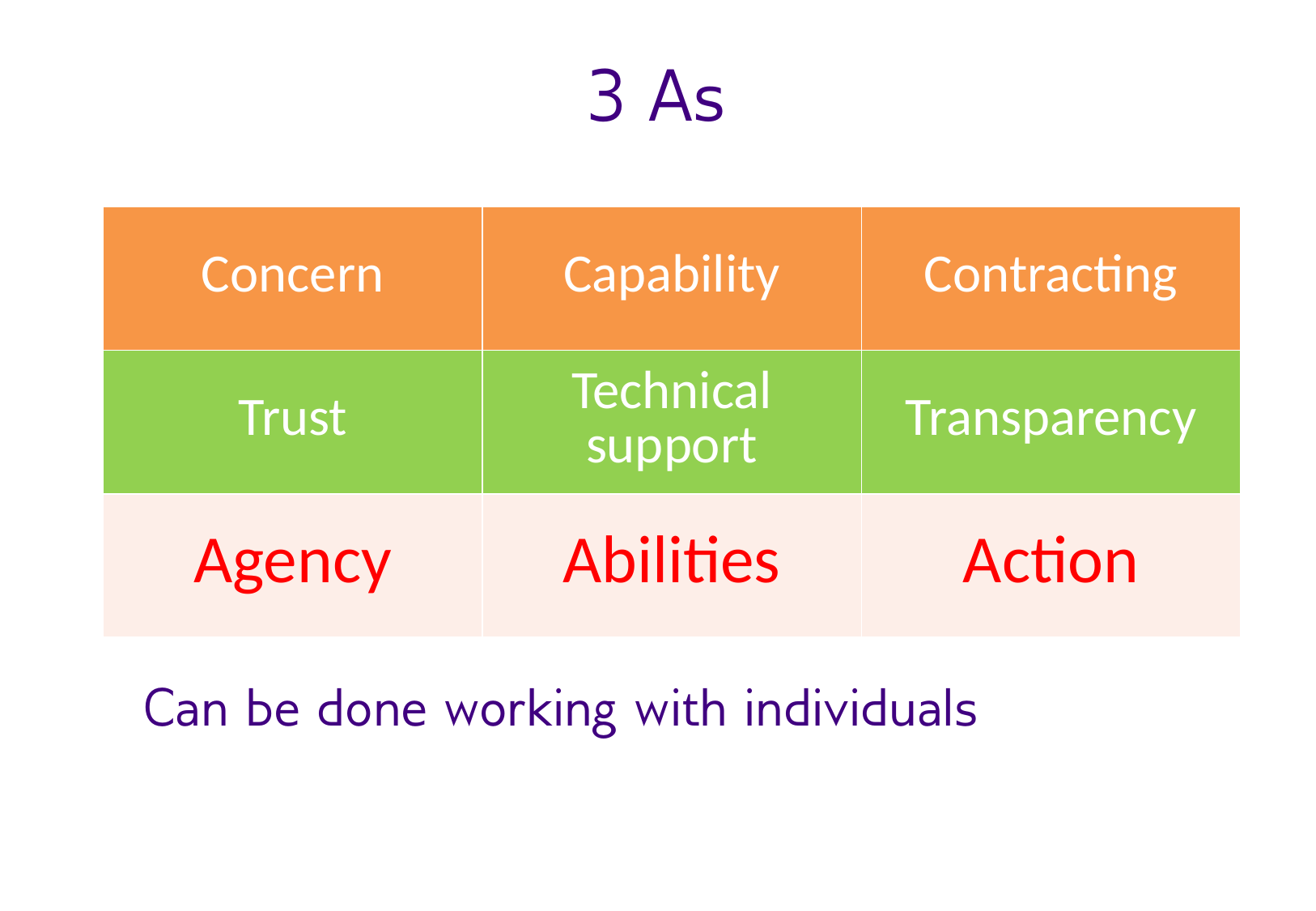

# 3 As
| Concern | Capability | Contracting |
| --- | --- | --- |
| Trust | Technical support | Transparency |
| Agency | Abilities | Action |
Can be done working with individuals